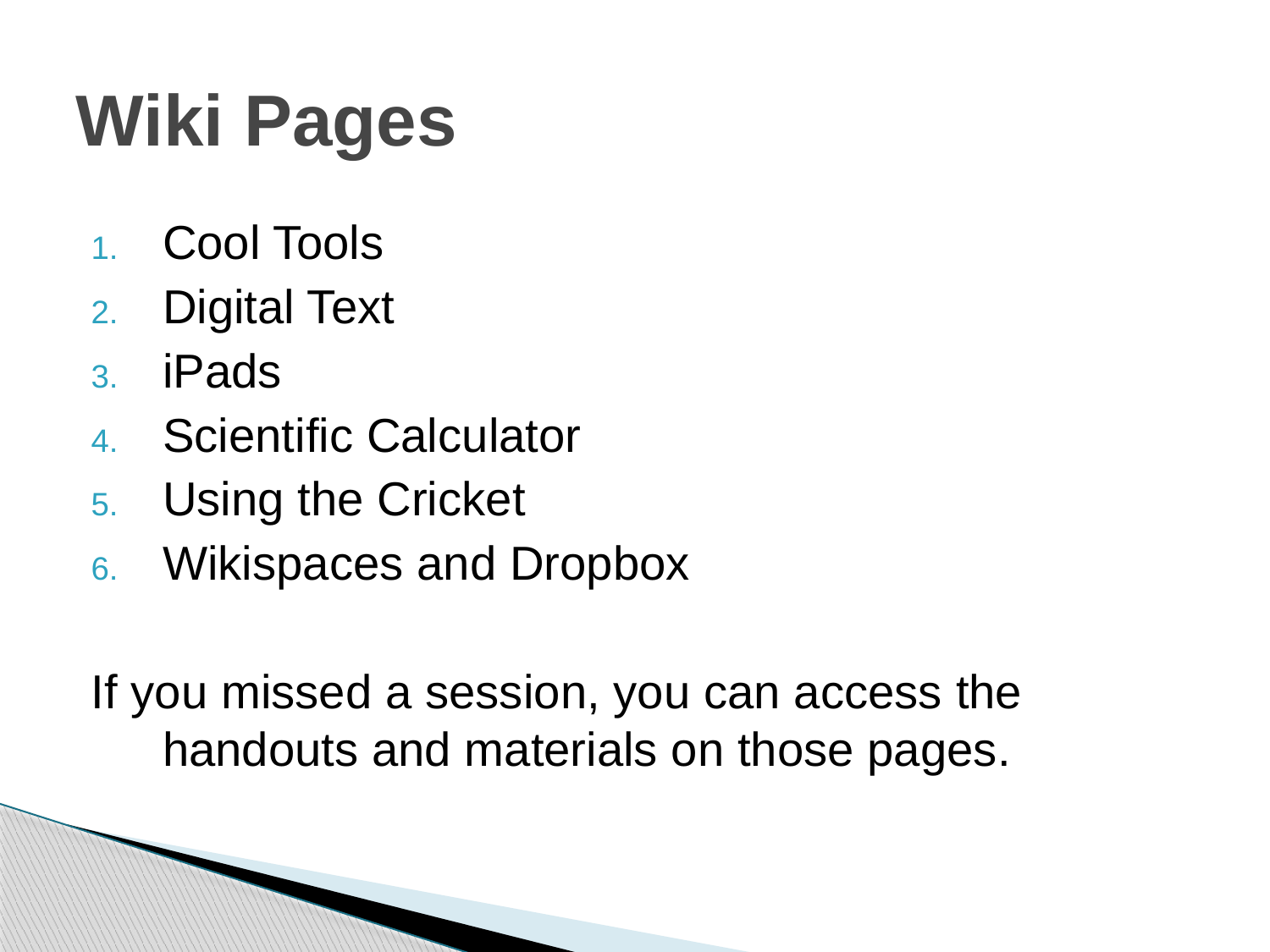

# Wiki Pages
Cool Tools
Digital Text
iPads
Scientific Calculator
Using the Cricket
Wikispaces and Dropbox

If you missed a session, you can access the handouts and materials on those pages.